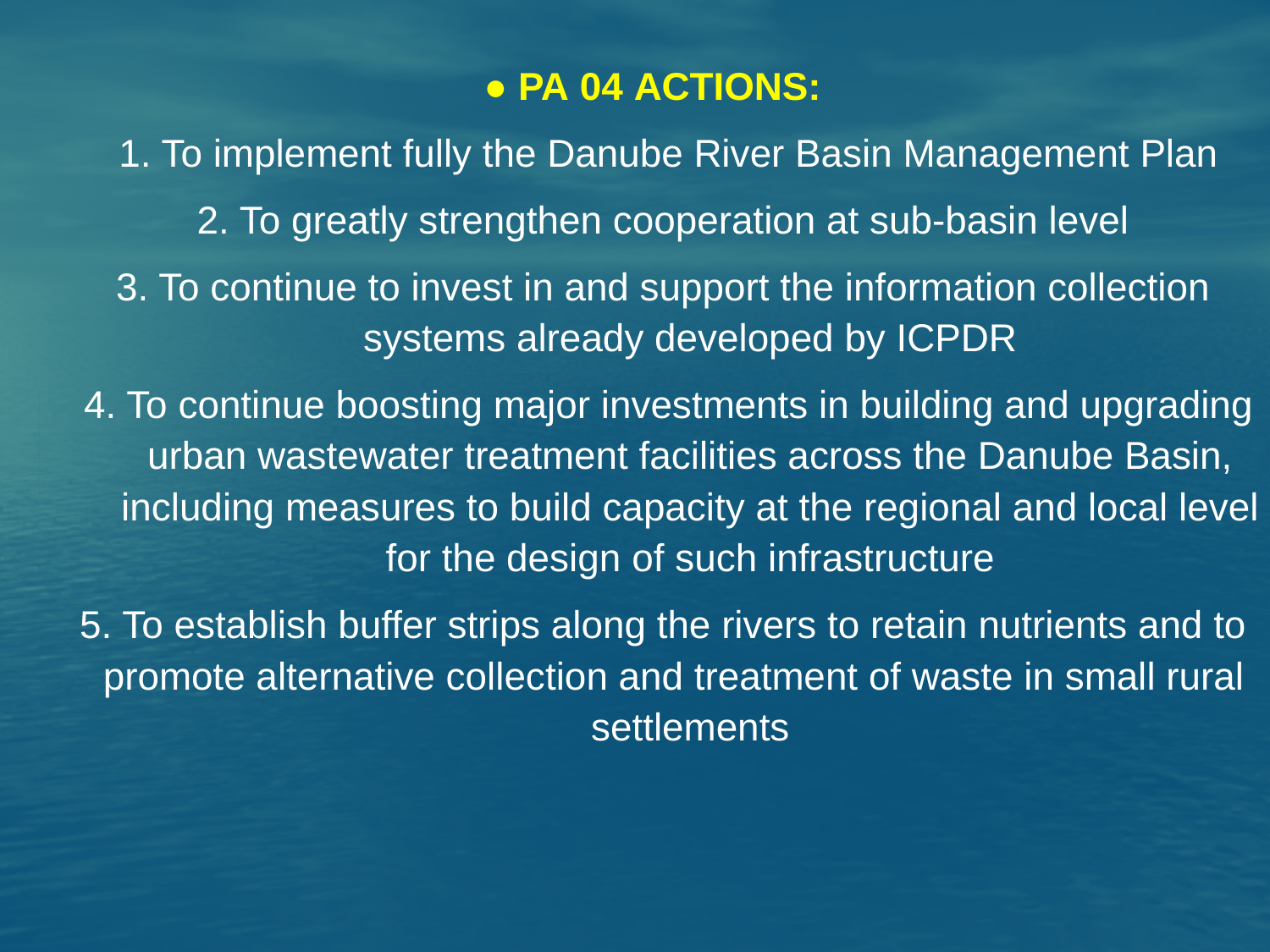

● PA 04 ACTIONS:
   1. To implement fully the Danube River Basin Management Plan
   2. To greatly strengthen cooperation at sub-basin level
   3. To continue to invest in and support the information collection
       systems already developed by ICPDR
   4. To continue boosting major investments in building and upgrading
       urban wastewater treatment facilities across the Danube Basin,
       including measures to build capacity at the regional and local level
       for the design of such infrastructure
   5. To establish buffer strips along the rivers to retain nutrients and to
       promote alternative collection and treatment of waste in small rural
       settlements